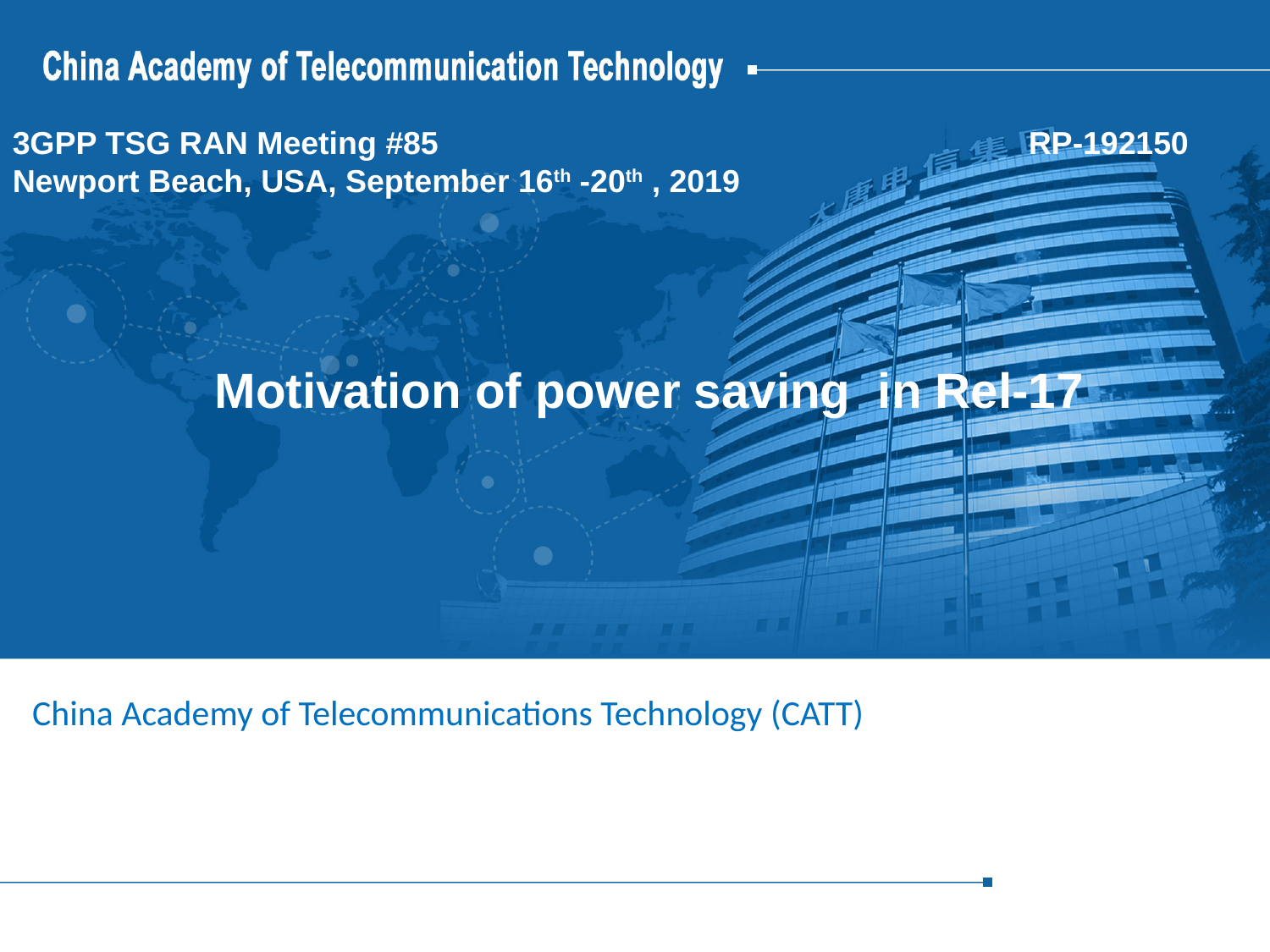

3GPP TSG RAN Meeting #85					RP-192150
Newport Beach, USA, September 16th -20th , 2019
# Motivation of power saving  in Rel-17
China Academy of Telecommunications Technology (CATT)